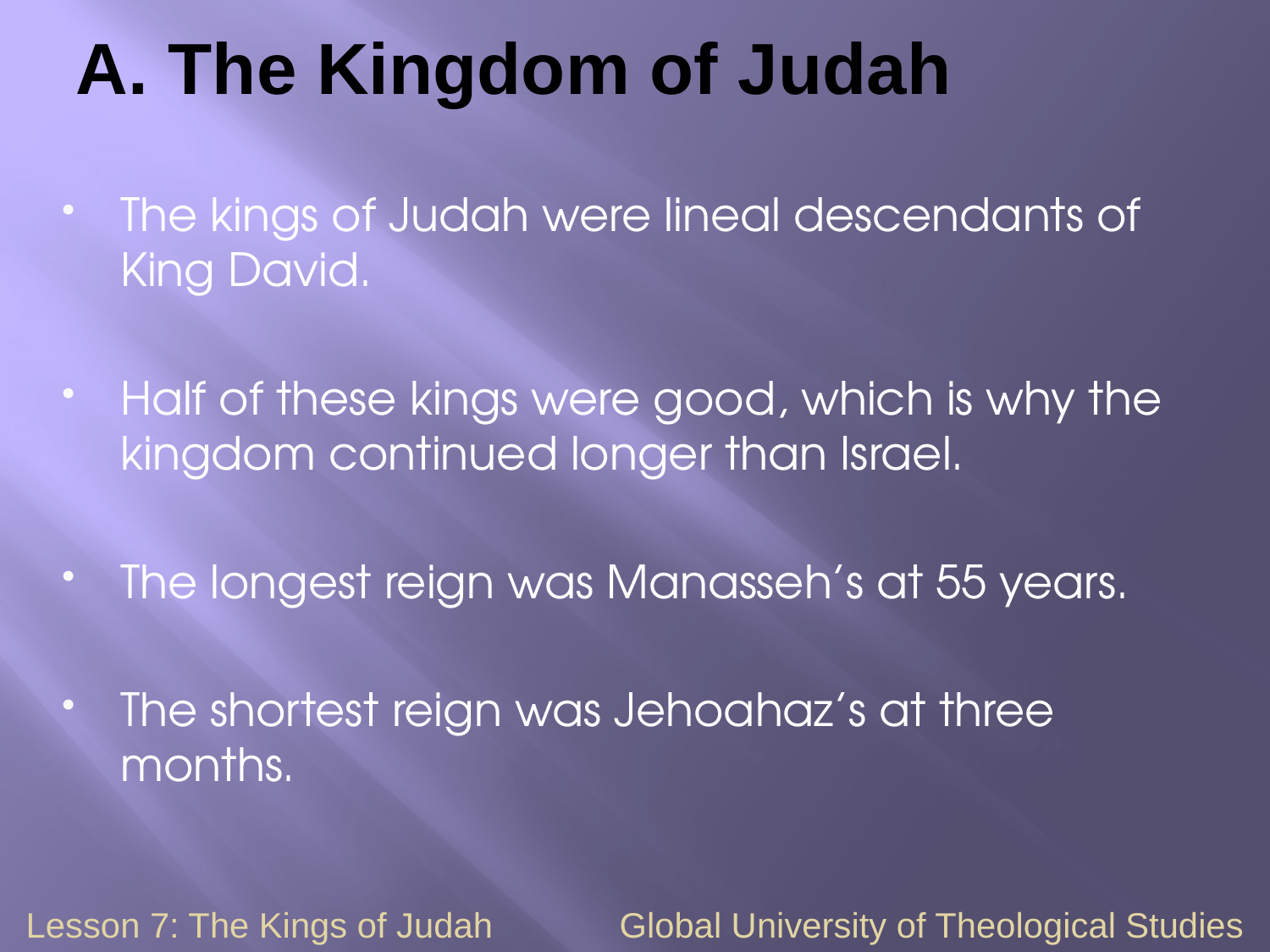

# A. The Kingdom of Judah
The kings of Judah were lineal descendants of King David.

Half of these kings were good, which is why the kingdom continued longer than Israel.

The longest reign was Manasseh’s at 55 years.

The shortest reign was Jehoahaz’s at three months.
Lesson 7: The Kings of Judah             Global University of Theological Studies